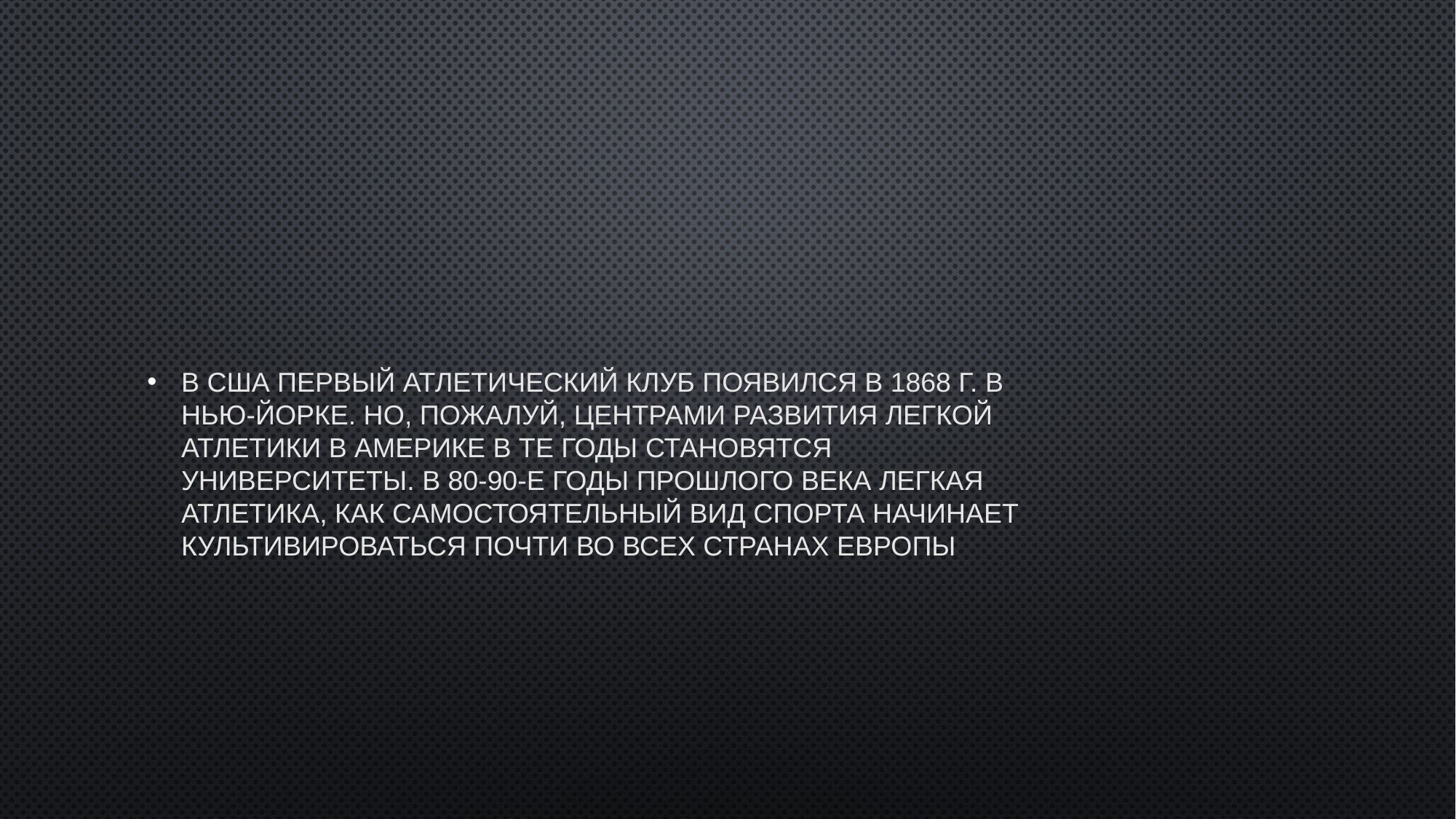

#
В США первый атлетический клуб появился в 1868 г. в Нью-Йорке. Но, пожалуй, центрами развития легкой атлетики в Америке в те годы становятся университеты. В 80-90-е годы прошлого века легкая атлетика, как самостоятельный вид спорта начинает культивироваться почти во всех странах Европы